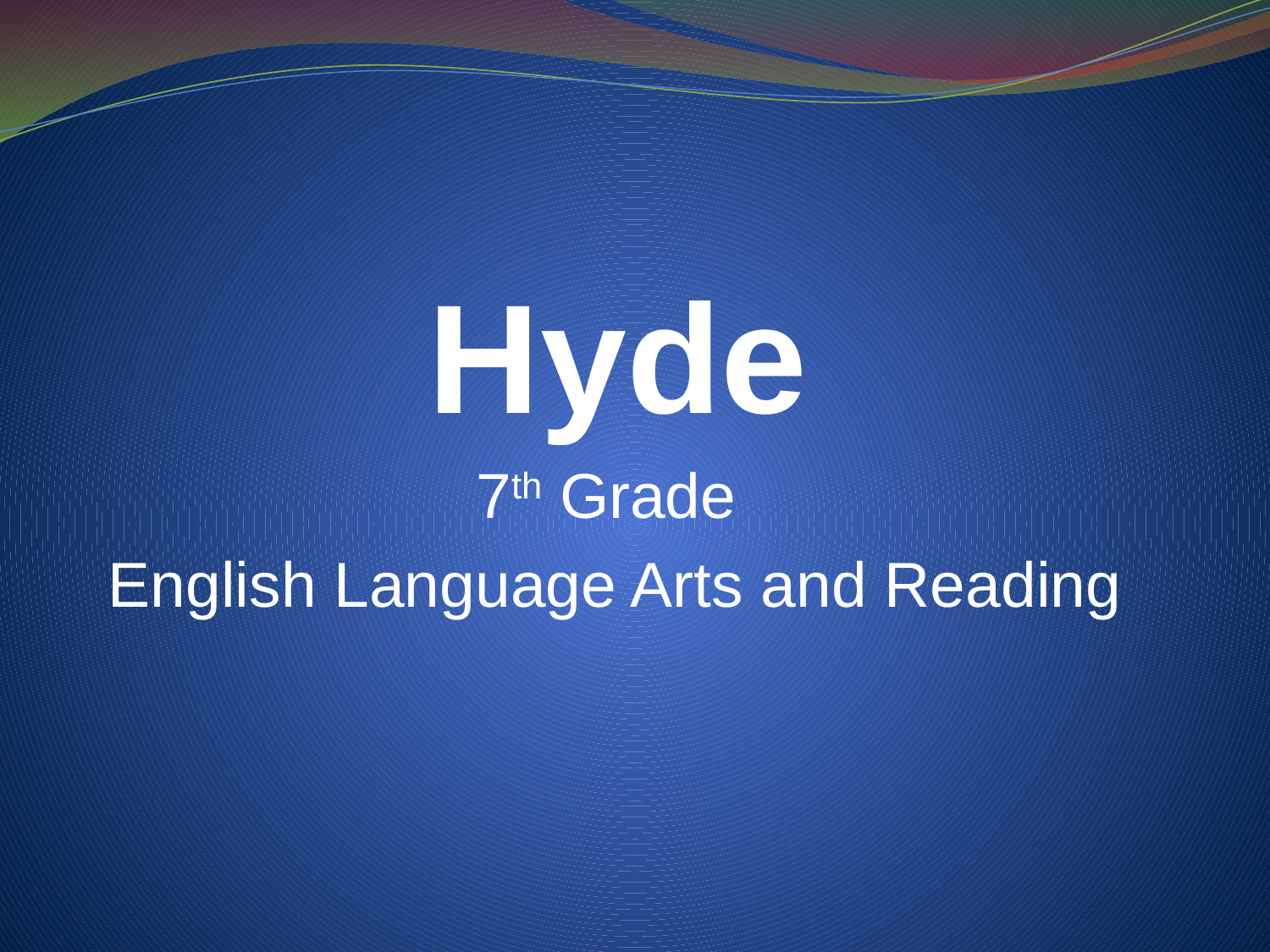

# Hyde
7th Grade
English Language Arts and Reading